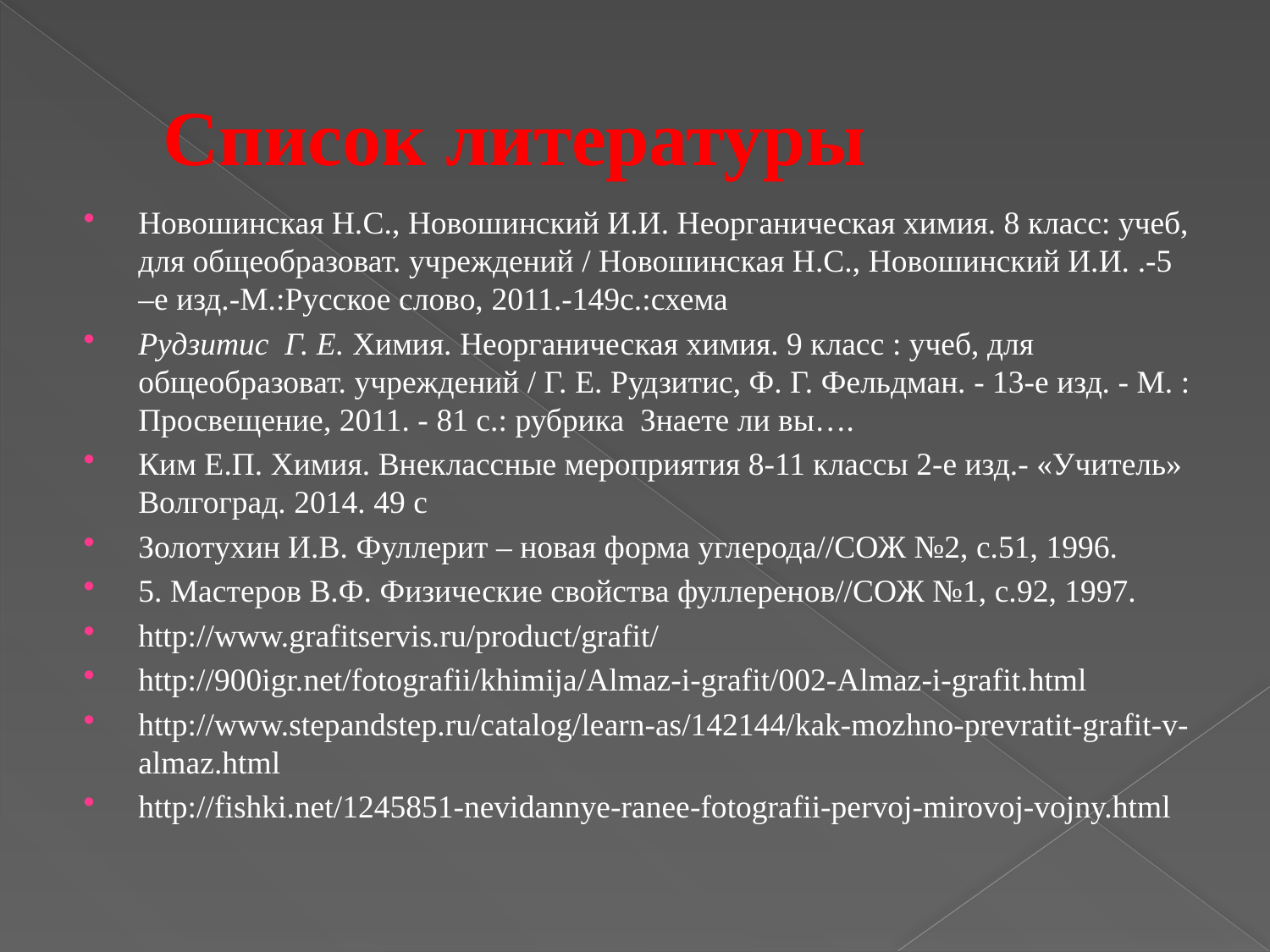

# Список литературы
Новошинская Н.С., Новошинский И.И. Неорганическая химия. 8 класс: учеб, для общеобразоват. уч­реждений / Новошинская Н.С., Новошинский И.И. .-5 –е изд.-М.:Русское слово, 2011.-149с.:схема
Рудзитис  Г. Е. Химия. Неорганическая химия. 9 класс : учеб, для общеобразоват. уч­реждений / Г. Е. Рудзитис, Ф. Г. Фельдман. - 13-е изд. - М. : Просвещение, 2011. - 81 с.: рубрика  Знаете ли вы….
Ким Е.П. Химия. Внеклассные мероприятия 8-11 классы 2-е изд.- «Учитель» Волгоград. 2014. 49 с
Золотухин И.В. Фуллерит – новая форма углерода//СОЖ №2, с.51, 1996.
5. Мастеров В.Ф. Физические свойства фуллеренов//СОЖ №1, с.92, 1997.
http://www.grafitservis.ru/product/grafit/
http://900igr.net/fotografii/khimija/Almaz-i-grafit/002-Almaz-i-grafit.html
http://www.stepandstep.ru/catalog/learn-as/142144/kak-mozhno-prevratit-grafit-v-almaz.html
http://fishki.net/1245851-nevidannye-ranee-fotografii-pervoj-mirovoj-vojny.html